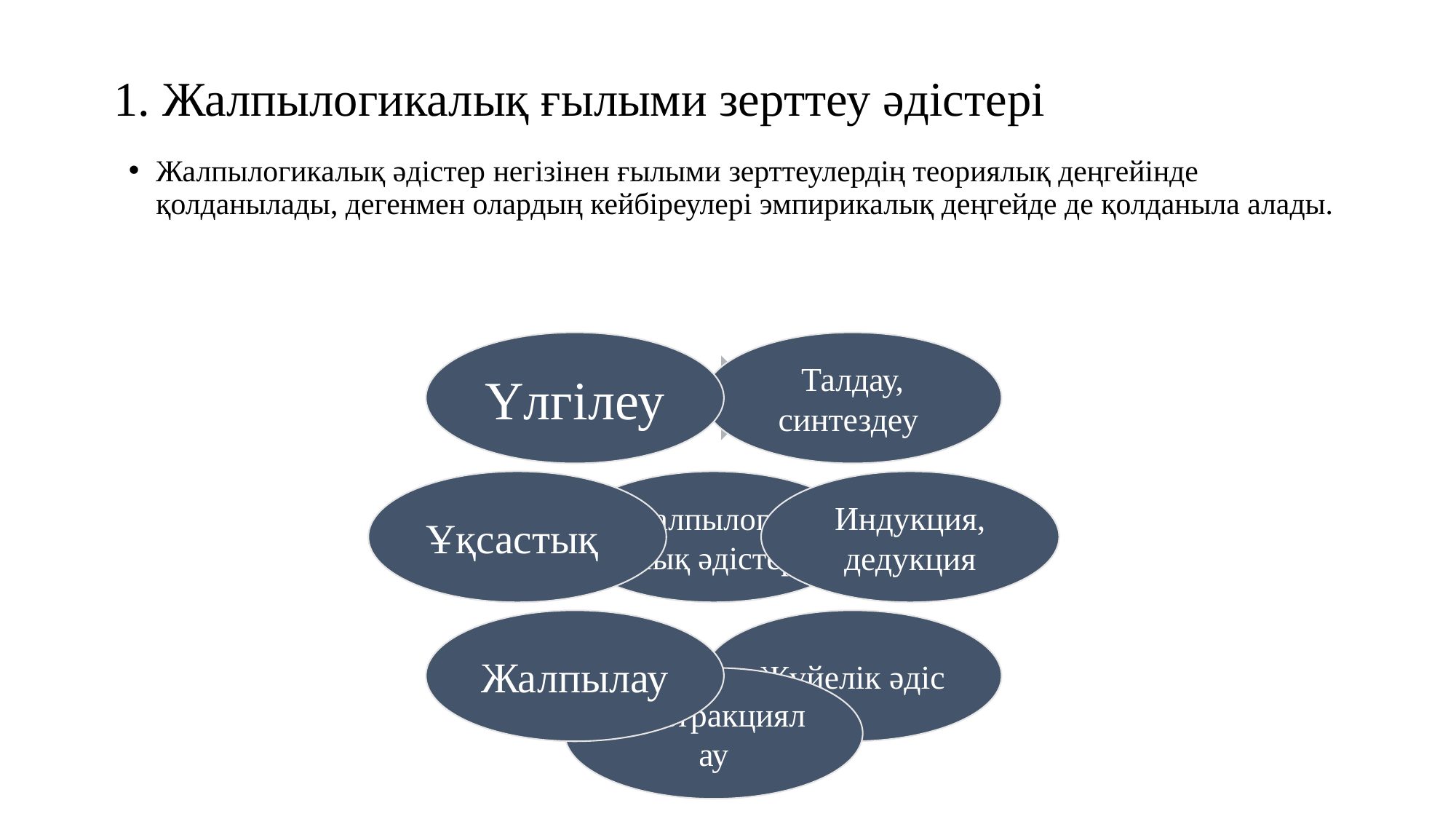

# 1. Жалпылогикалық ғылыми зерттеу әдістері
Жалпылогикалық әдістер негізінен ғылыми зерттеулердің теориялық деңгейінде қолданылады, дегенмен олардың кейбіреулері эмпирикалық деңгейде де қолданыла алады.
Жалпылогикалық әдістер
Талдау, синтездеу
Жүйелік әдіс
Абстракциялау
Жалпылау
Ұқсастық
Үлгілеу